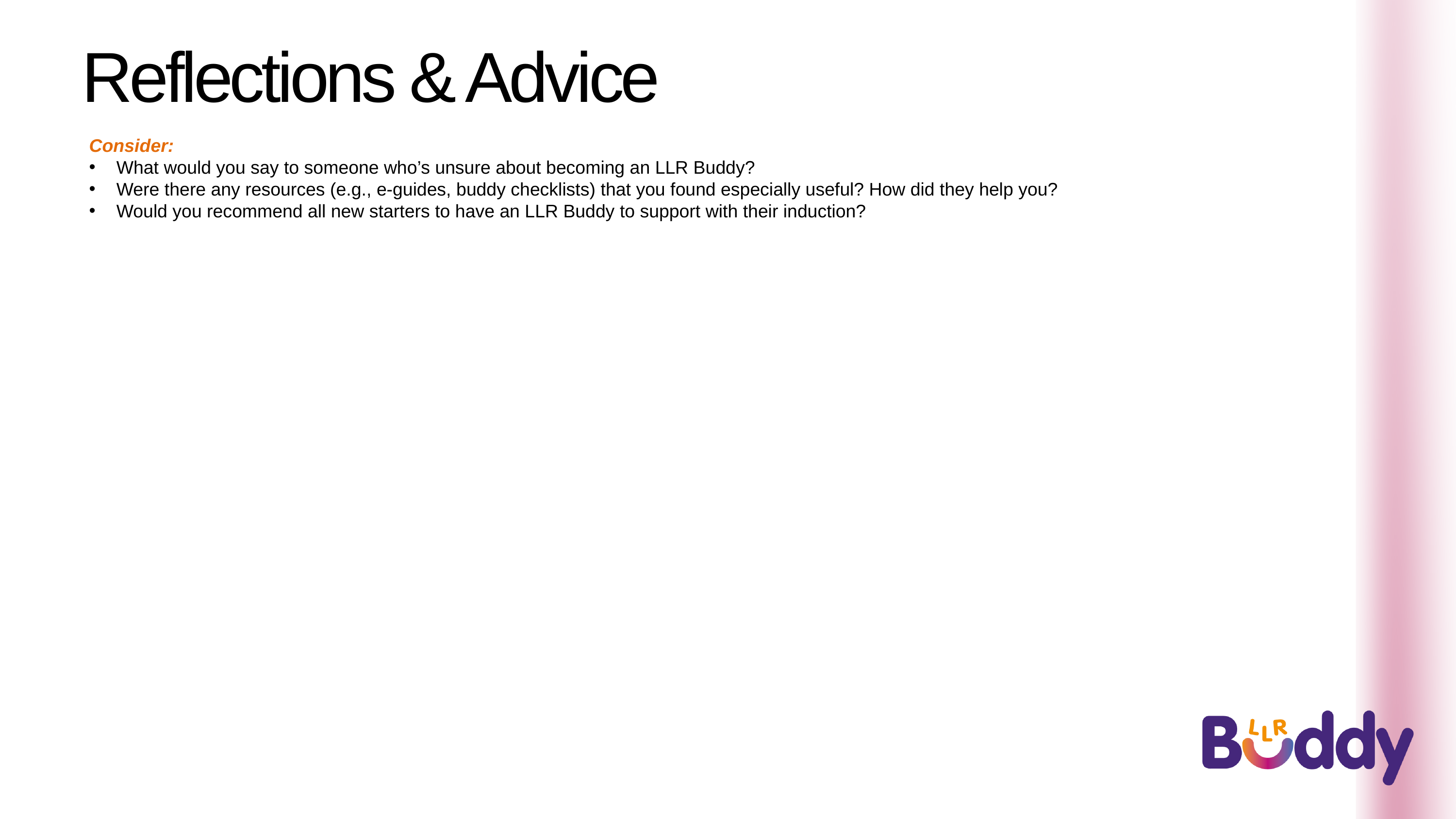

Consider:
What would you say to someone who’s unsure about becoming an LLR Buddy?
Were there any resources (e.g., e-guides, buddy checklists) that you found especially useful? How did they help you?
Would you recommend all new starters to have an LLR Buddy to support with their induction?